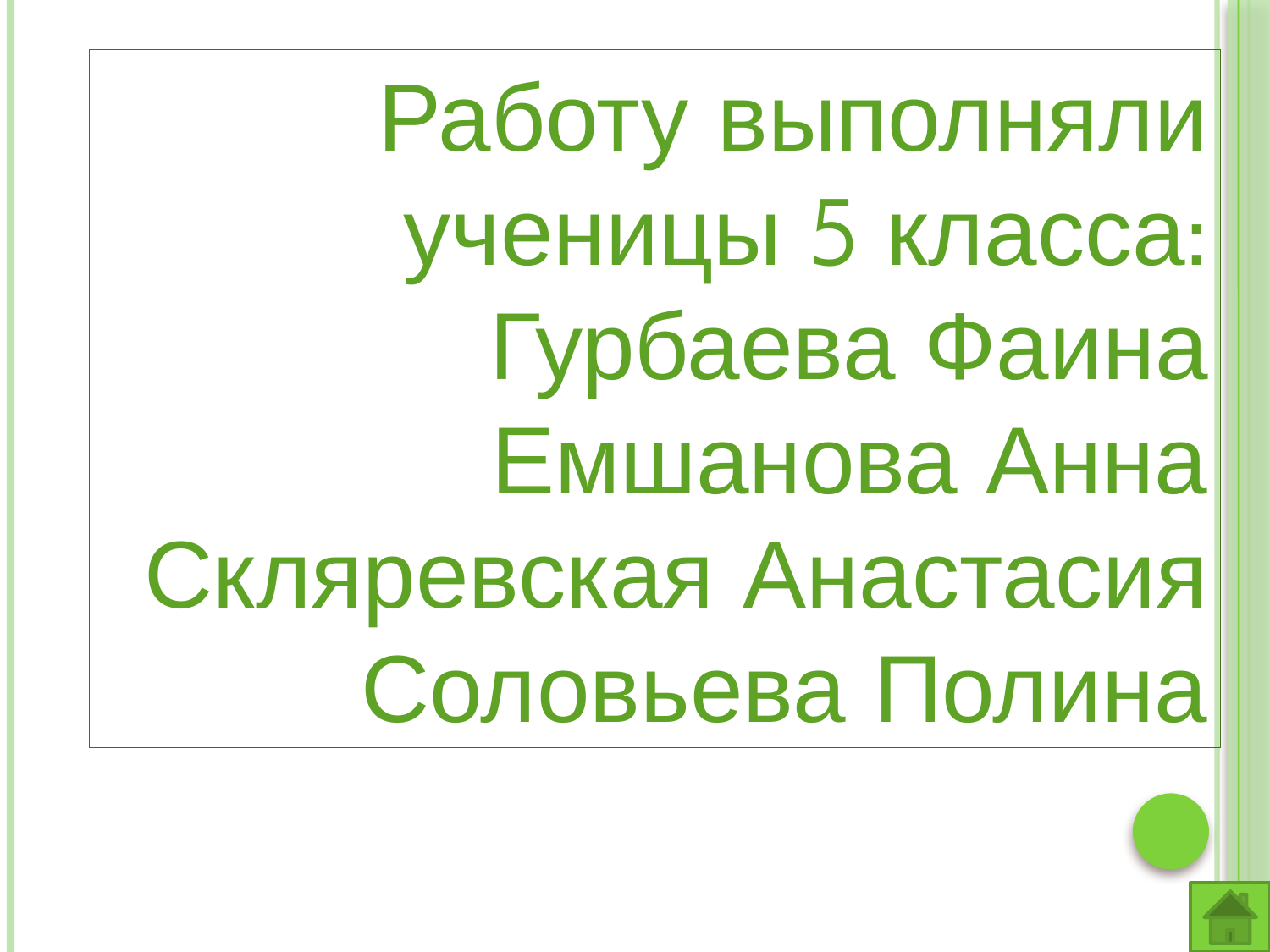

Работу выполняли ученицы 5 класса:
Гурбаева Фаина
Емшанова Анна
Скляревская Анастасия
Соловьева Полина